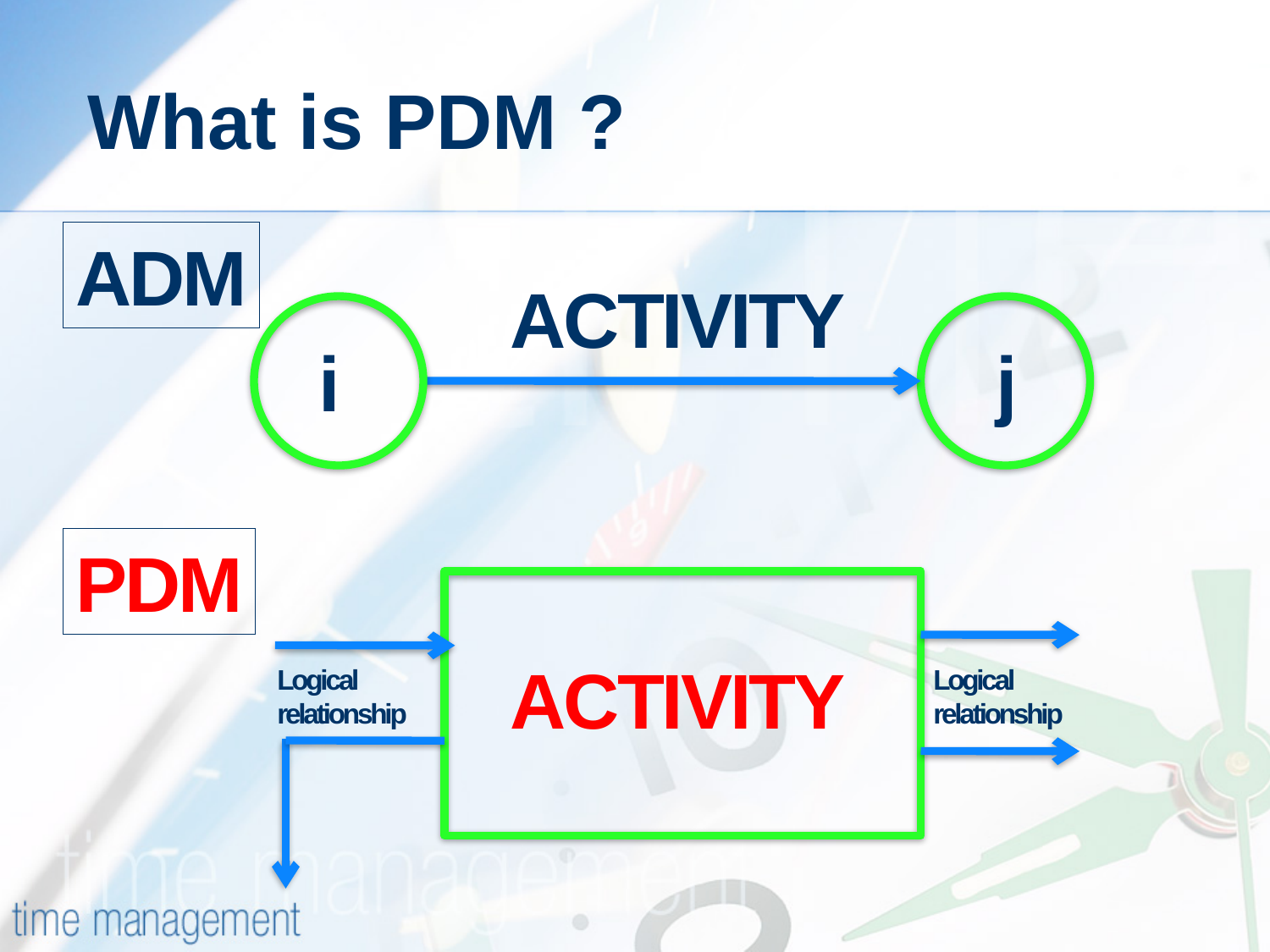

# What is PDM ?
ADM
ACTIVITY

i
j
PDM

ACTIVITY
Logical relationship
Logical relationship